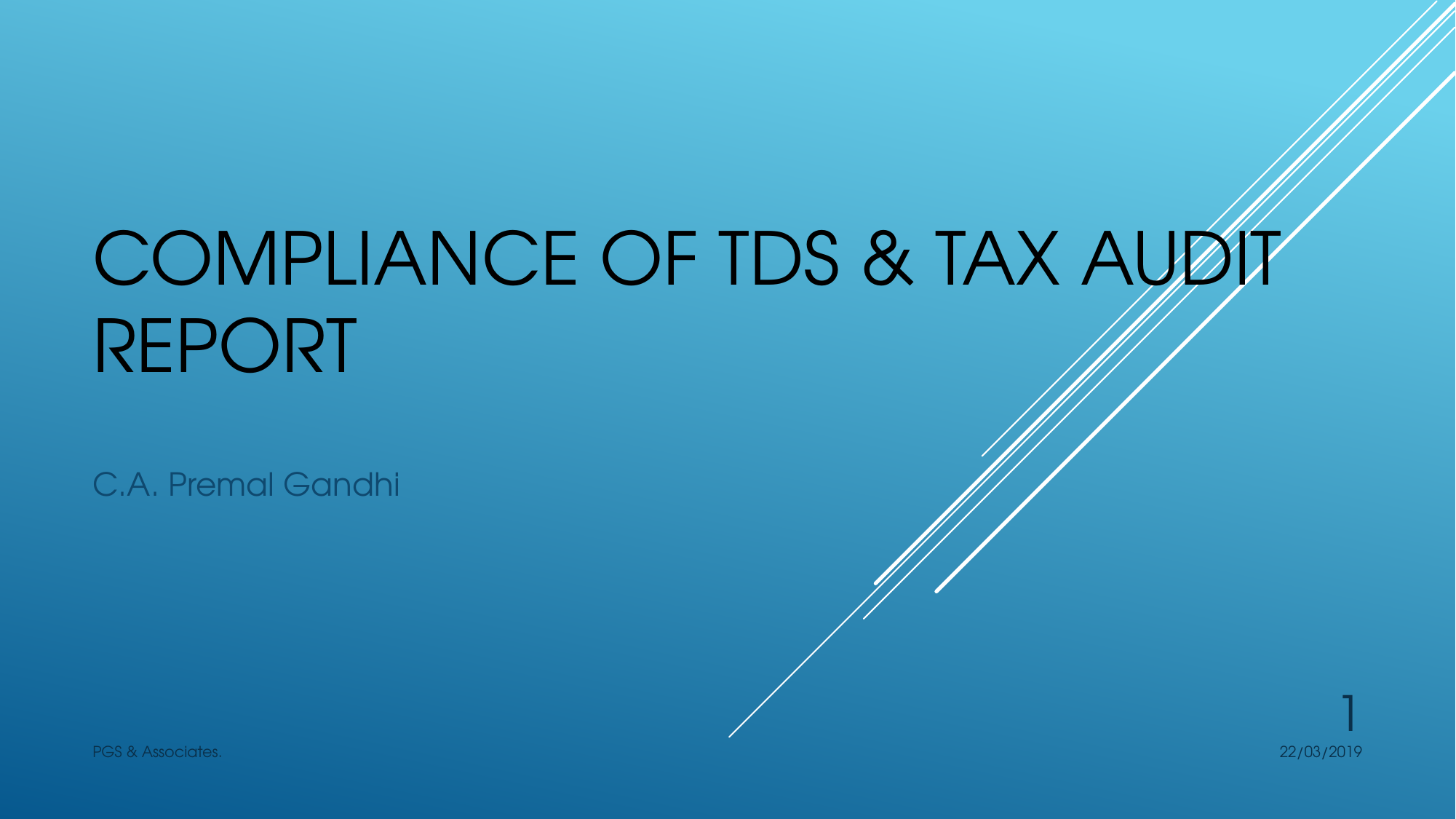

# Compliance of TDS & Tax Audit Report
C.A. Premal Gandhi
1
PGS & Associates.
22/03/2019